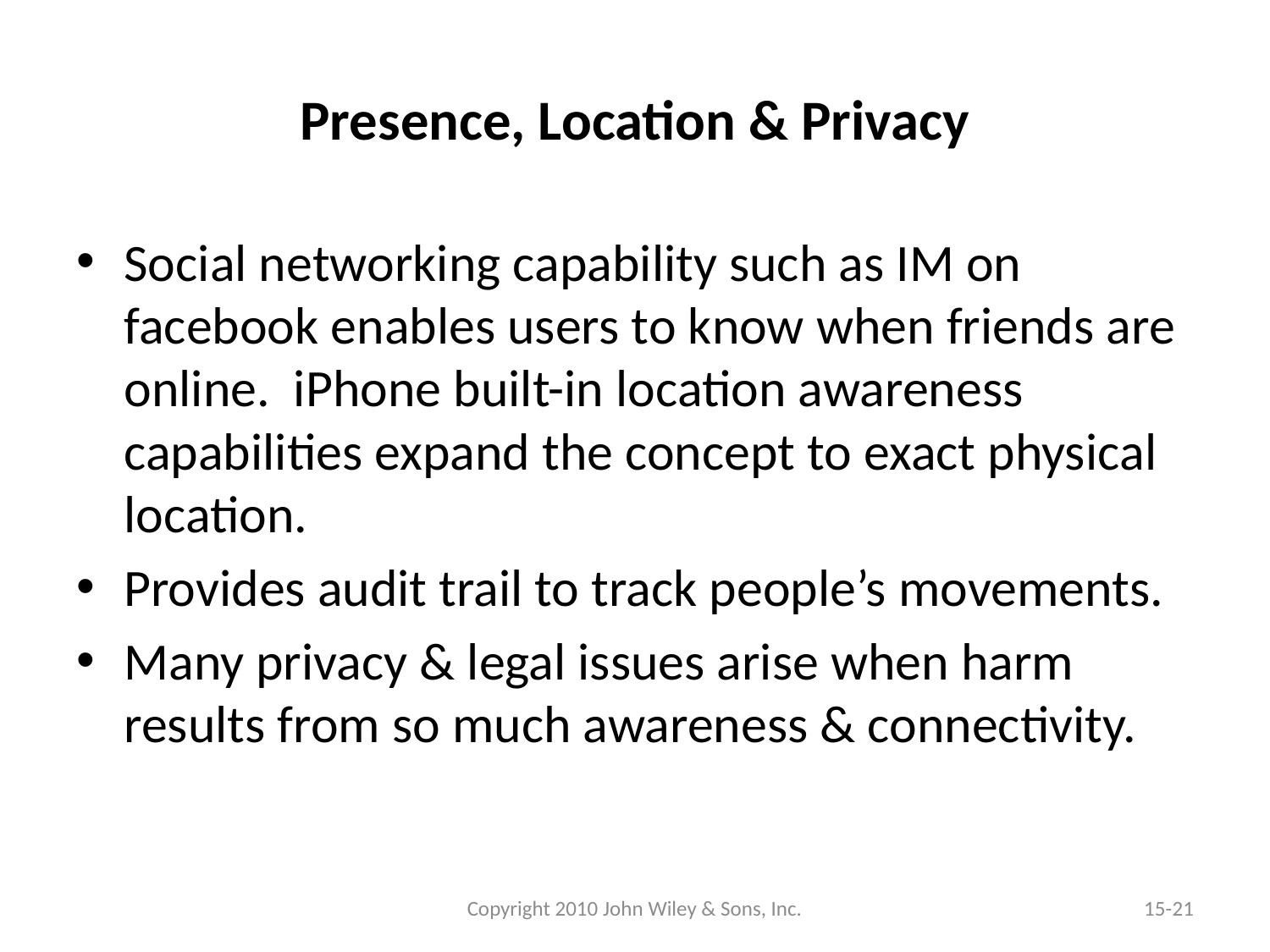

# Presence, Location & Privacy
Social networking capability such as IM on facebook enables users to know when friends are online.  iPhone built-in location awareness capabilities expand the concept to exact physical location.
Provides audit trail to track people’s movements.
Many privacy & legal issues arise when harm results from so much awareness & connectivity.
Copyright 2010 John Wiley & Sons, Inc.
15-21